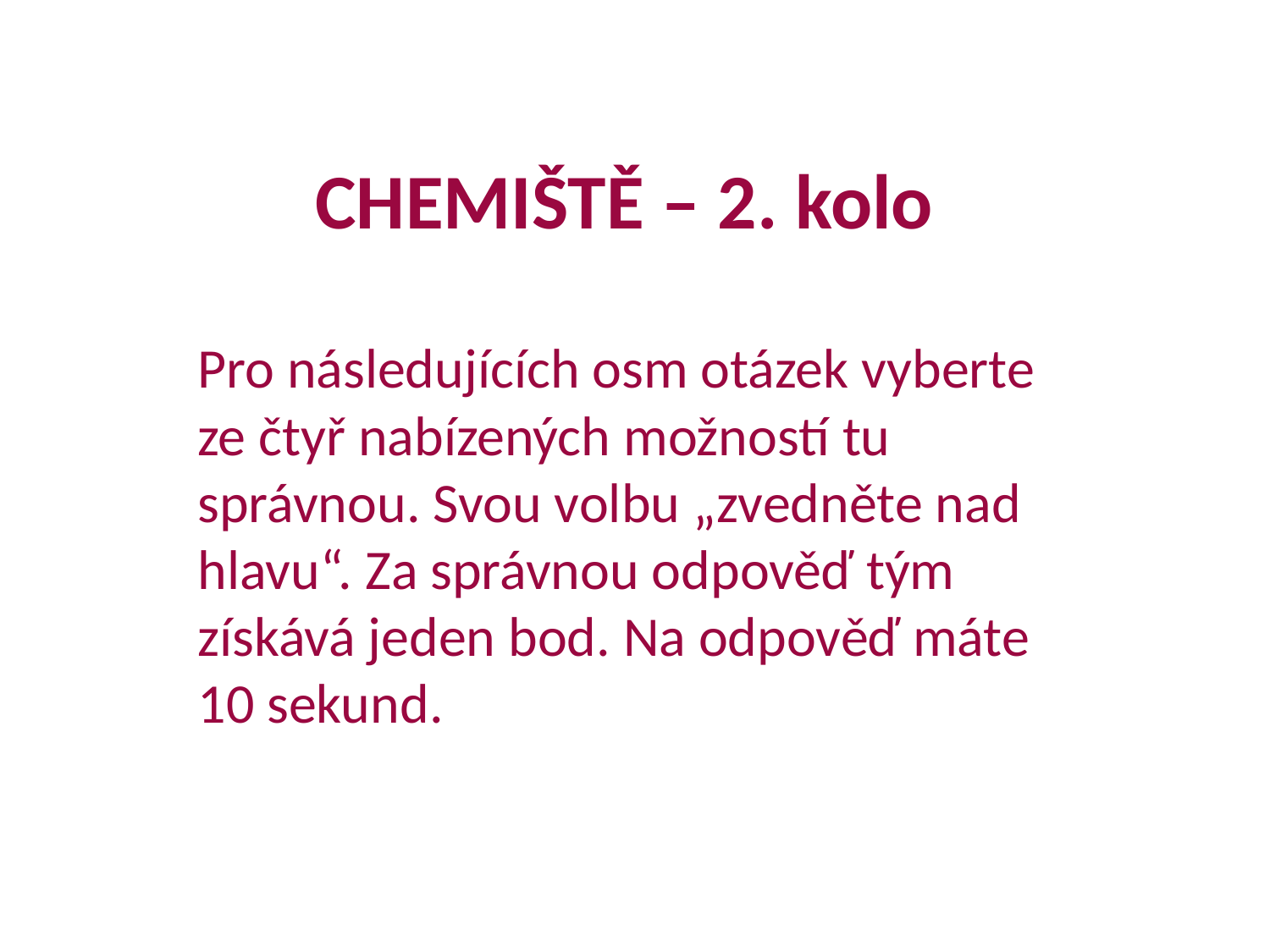

# CHEMIŠTĚ – 2. kolo
Pro následujících osm otázek vyberte ze čtyř nabízených možností tu správnou. Svou volbu „zvedněte nad hlavu“. Za správnou odpověď tým získává jeden bod. Na odpověď máte 10 sekund.